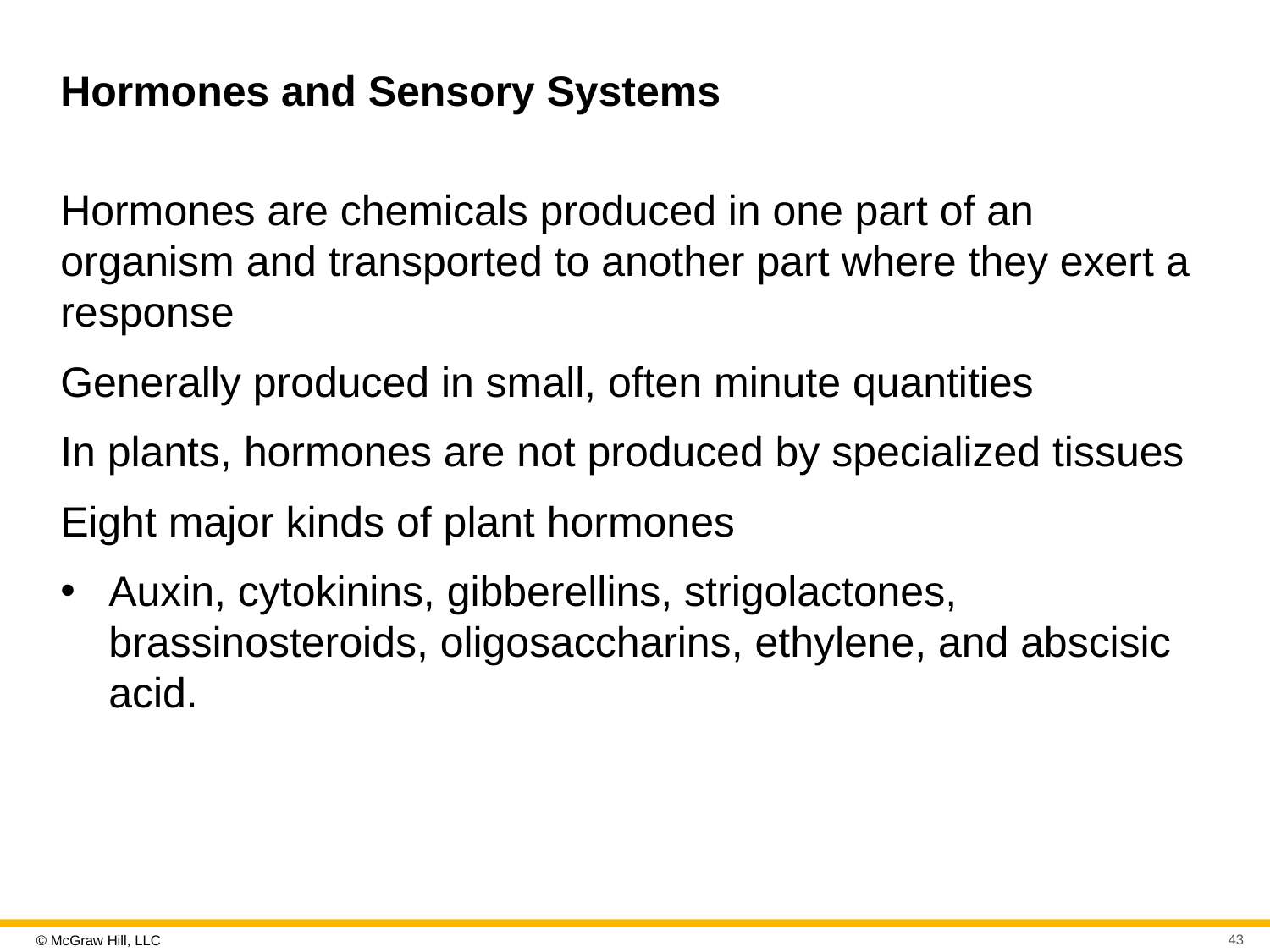

# Hormones and Sensory Systems
Hormones are chemicals produced in one part of an organism and transported to another part where they exert a response
Generally produced in small, often minute quantities
In plants, hormones are not produced by specialized tissues
Eight major kinds of plant hormones
Auxin, cytokinins, gibberellins, strigolactones, brassinosteroids, oligosaccharins, ethylene, and abscisic acid.
43